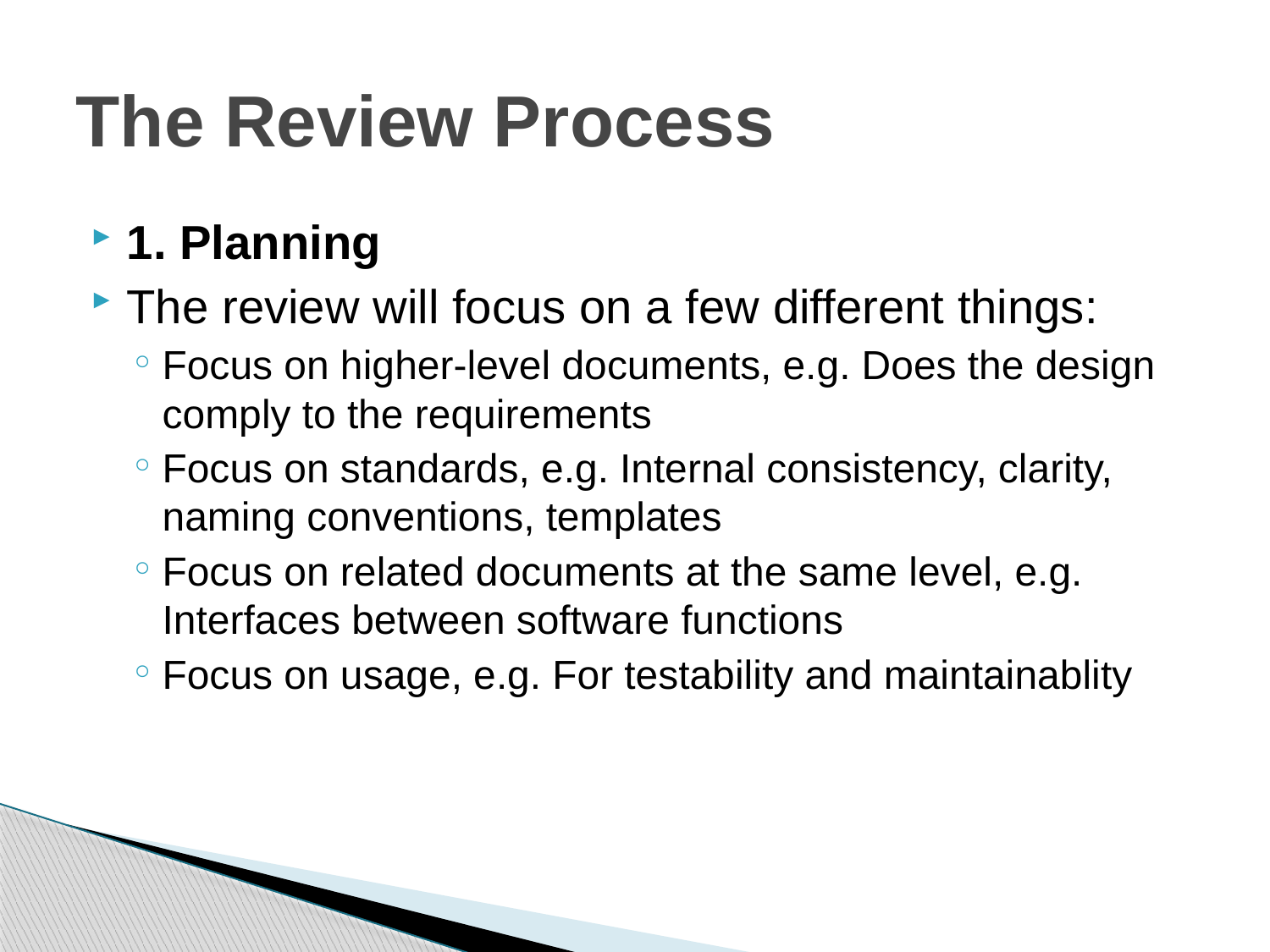

# The Review Process
1. Planning
The review will focus on a few different things:
Focus on higher-level documents, e.g. Does the design comply to the requirements
Focus on standards, e.g. Internal consistency, clarity, naming conventions, templates
Focus on related documents at the same level, e.g. Interfaces between software functions
Focus on usage, e.g. For testability and maintainablity